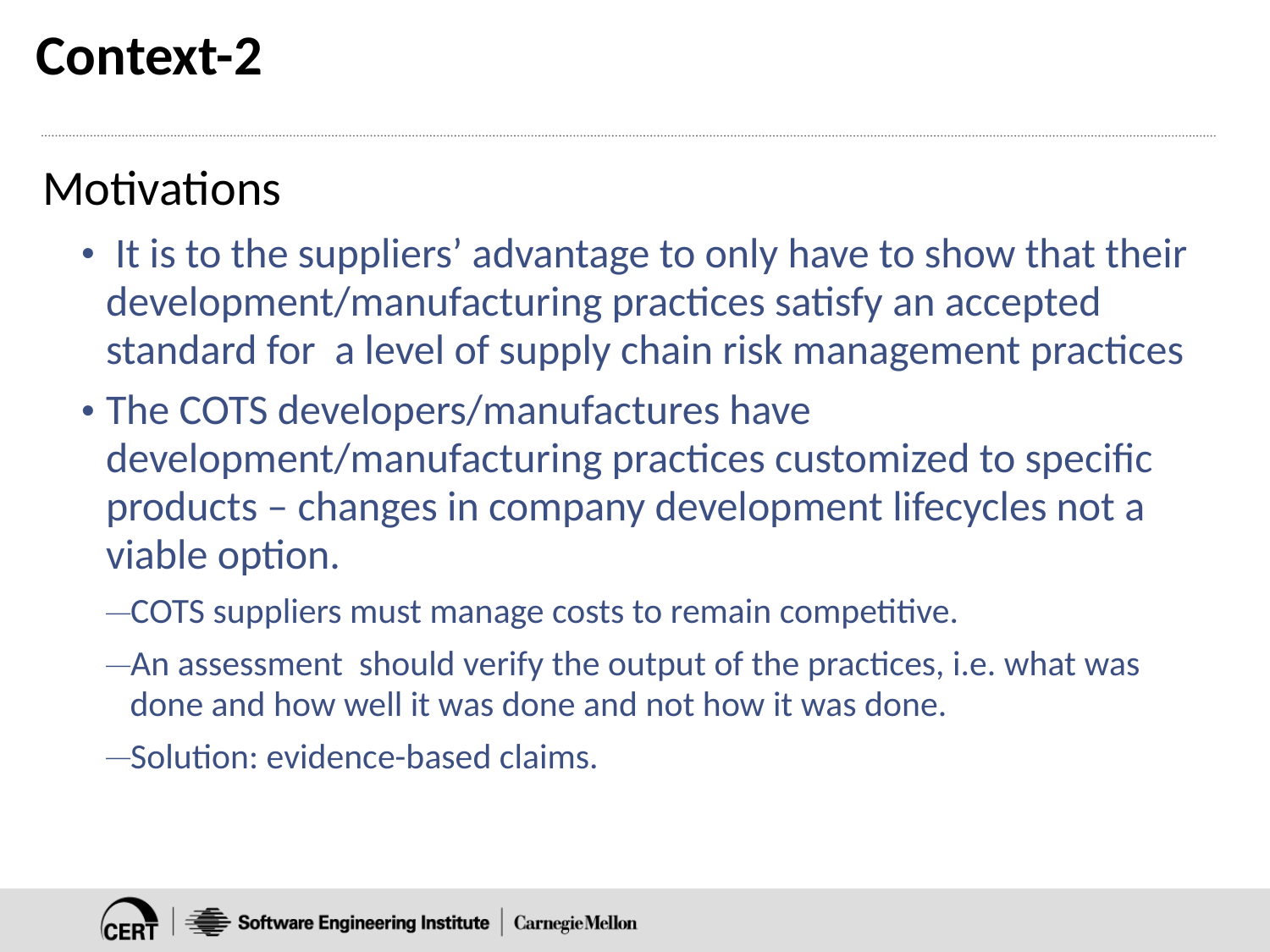

# Context-2
Motivations
 It is to the suppliers’ advantage to only have to show that their development/manufacturing practices satisfy an accepted standard for  a level of supply chain risk management practices
The COTS developers/manufactures have development/manufacturing practices customized to specific products – changes in company development lifecycles not a viable option.
COTS suppliers must manage costs to remain competitive.
An assessment  should verify the output of the practices, i.e. what was done and how well it was done and not how it was done.
Solution: evidence-based claims.